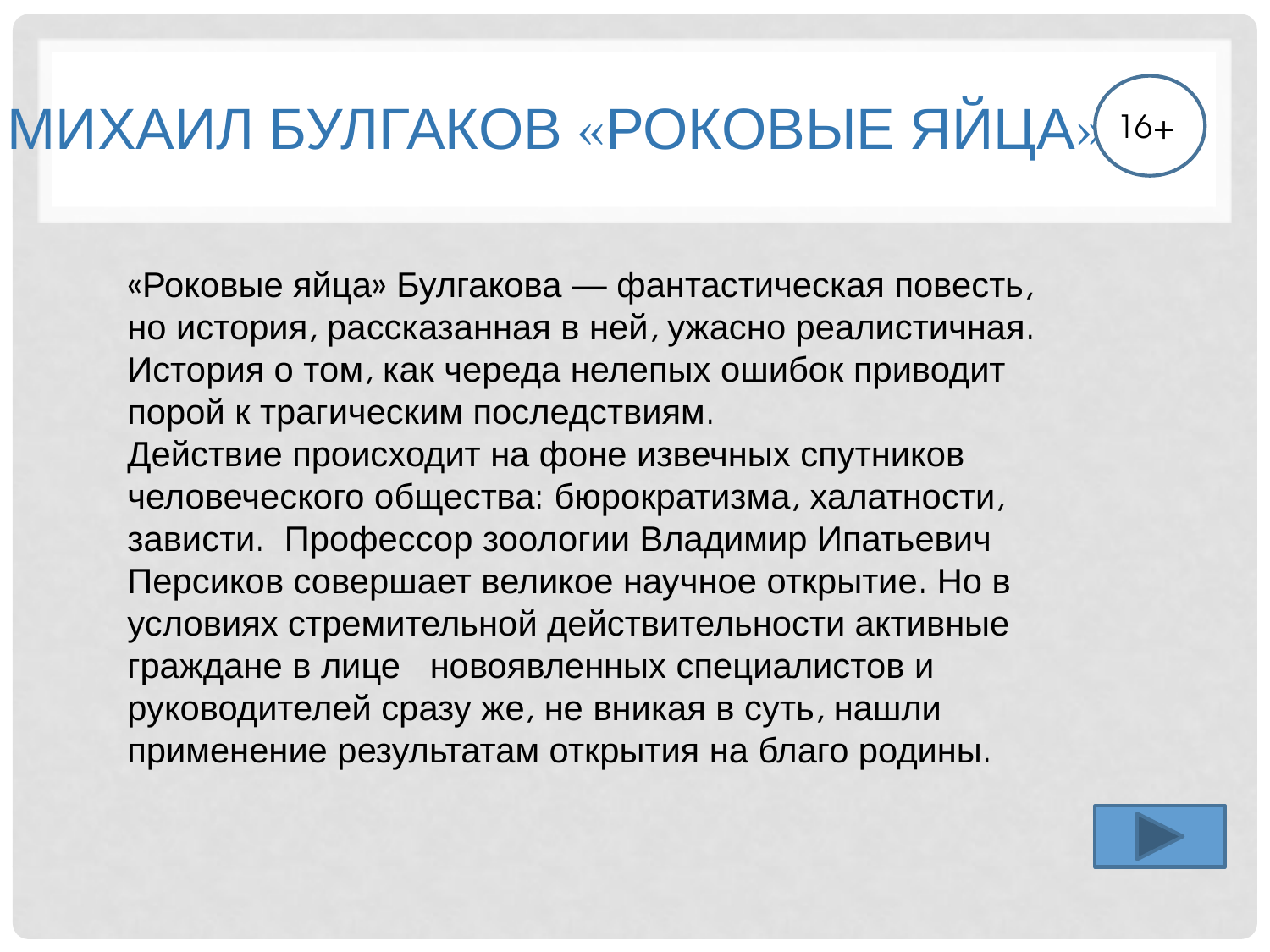

# Михаил Булгаков «Роковые яйца»

16+
«Роковые яйца» Булгакова — фантастическая повесть, но история, рассказанная в ней, ужасно реалистичная. История о том, как череда нелепых ошибок приводит порой к трагическим последствиям.
Действие происходит на фоне извечных спутников человеческого общества: бюрократизма, халатности, зависти.  Профессор зоологии Владимир Ипатьевич Персиков совершает великое научное открытие. Но в условиях стремительной действительности активные граждане в лице   новоявленных специалистов и руководителей сразу же, не вникая в суть, нашли применение результатам открытия на благо родины.